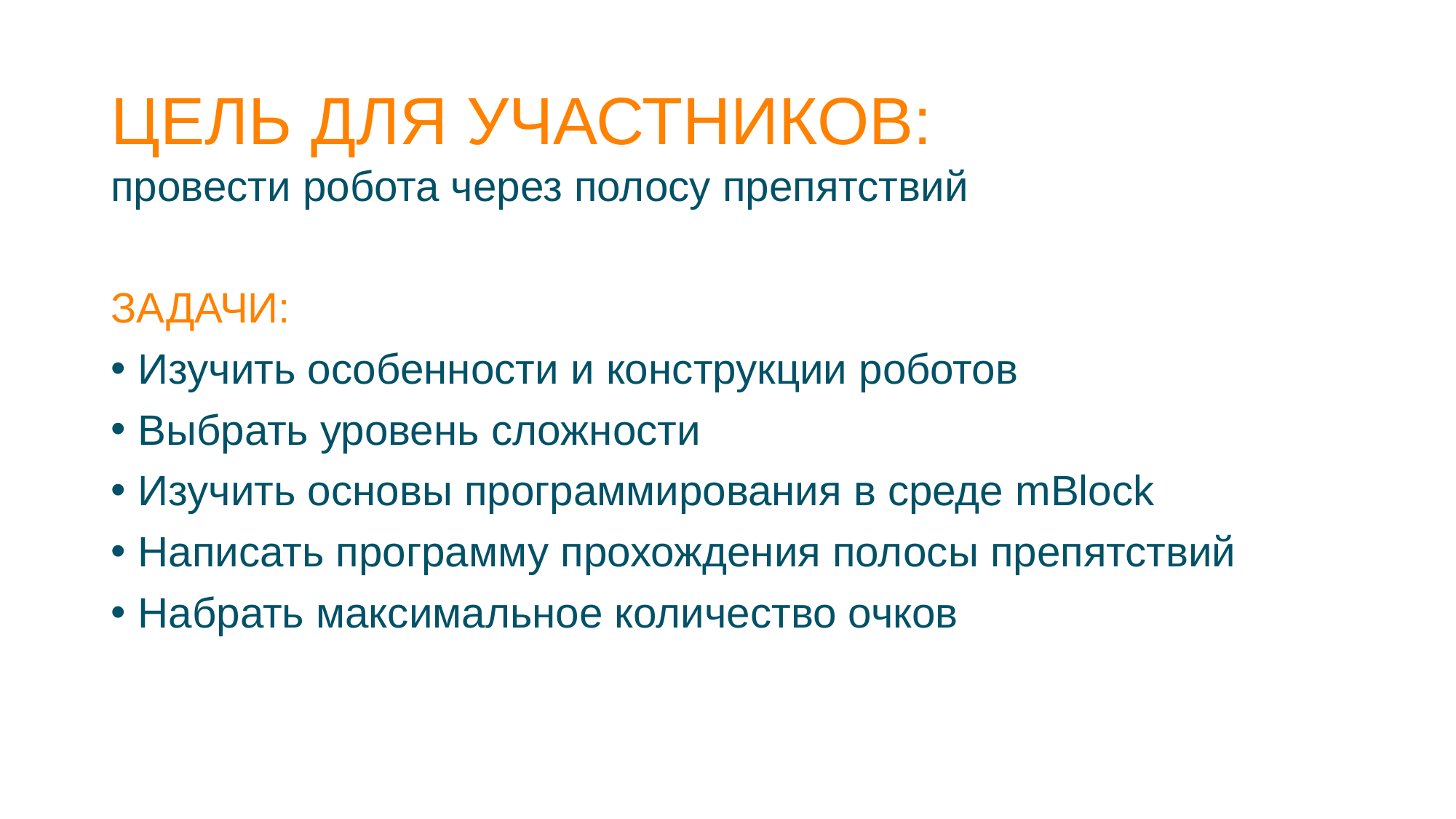

# ЦЕЛЬ ДЛЯ УЧАСТНИКОВ:
провести робота через полосу препятствий

ЗАДАЧИ:
Изучить особенности и конструкции роботов
Выбрать уровень сложности
Изучить основы программирования в среде mBlock
Написать программу прохождения полосы препятствий
Набрать максимальное количество очков